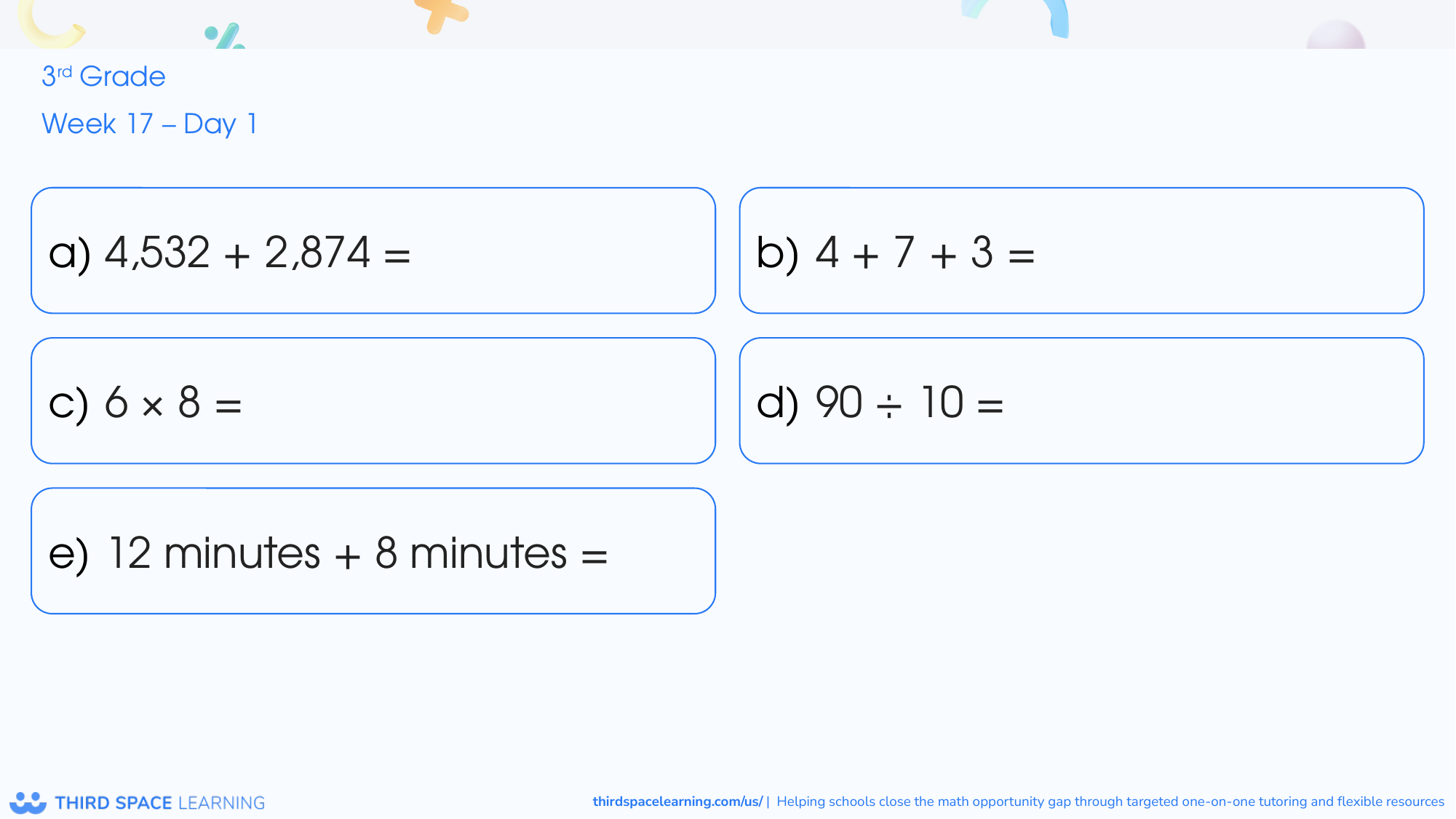

3rd Grade
Week 17 – Day 1
4,532 + 2,874 =
4 + 7 + 3 =
6 × 8 =
90 ÷ 10 =
12 minutes + 8 minutes =